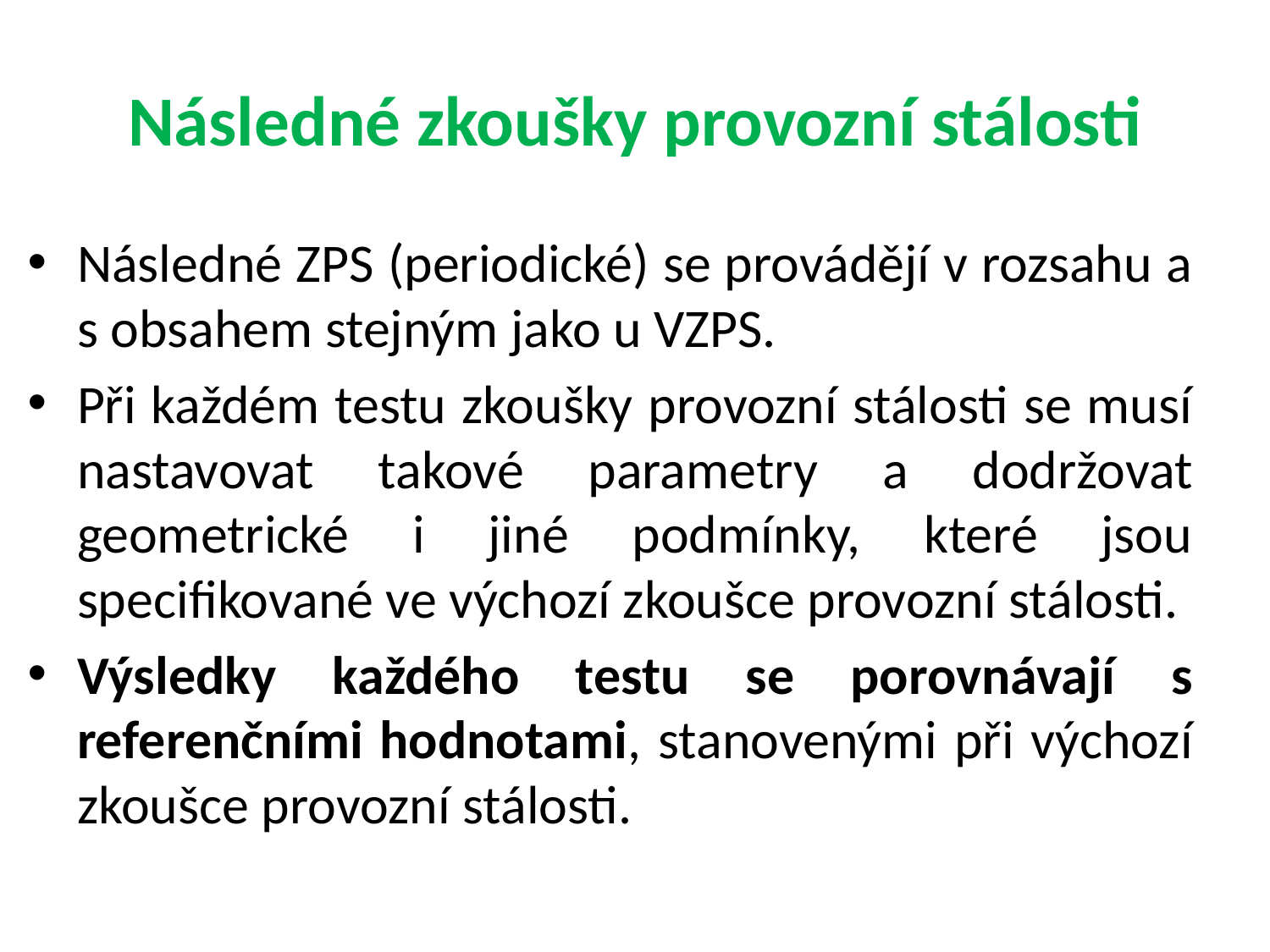

# Následné zkoušky provozní stálosti
Následné ZPS (periodické) se provádějí v rozsahu a s obsahem stejným jako u VZPS.
Při každém testu zkoušky provozní stálosti se musí nastavovat takové parametry a dodržovat geometrické i jiné podmínky, které jsou specifikované ve výchozí zkoušce provozní stálosti.
Výsledky každého testu se porovnávají s referenčními hodnotami, stanovenými při výchozí zkoušce provozní stálosti.